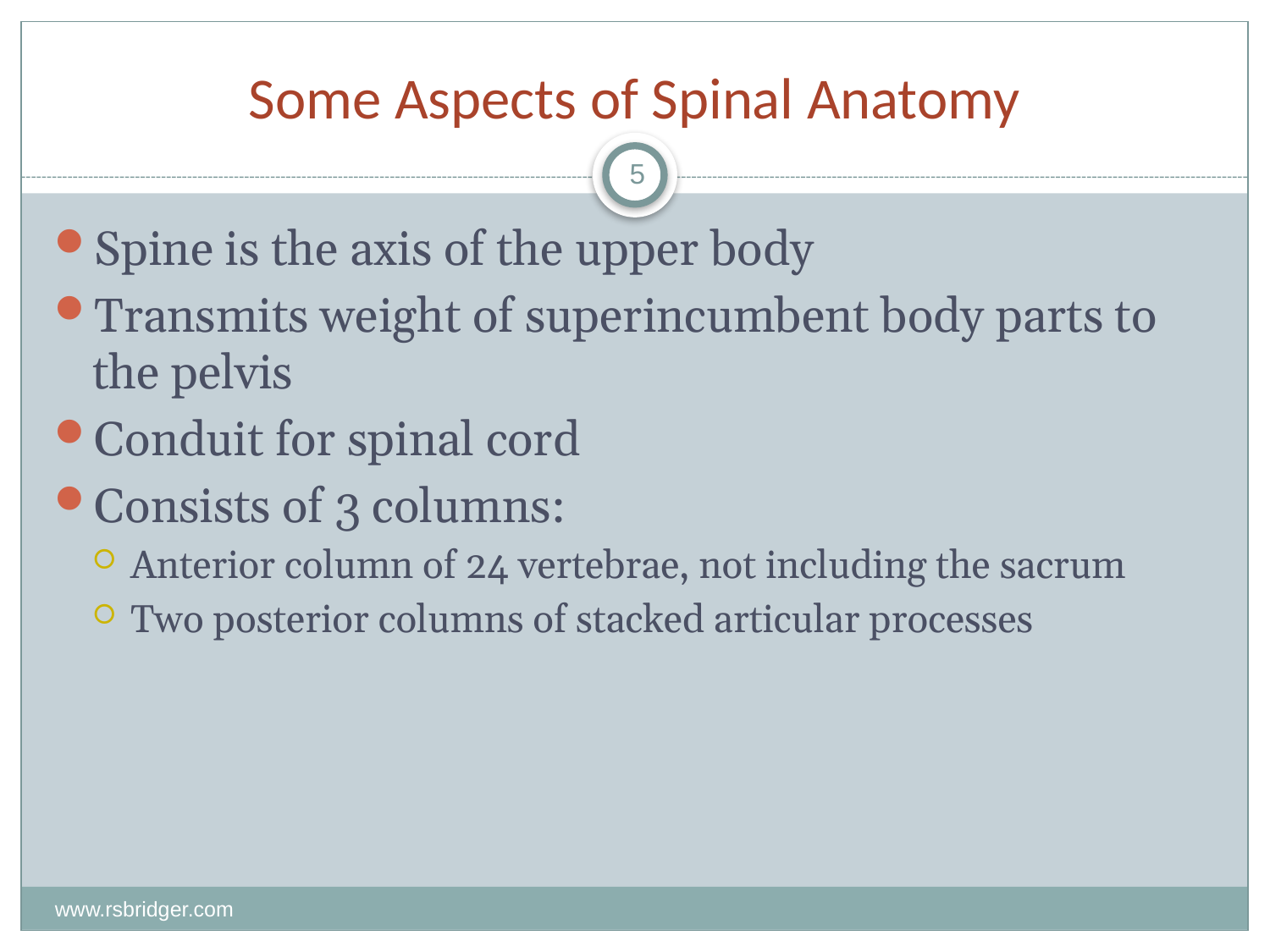

# Some Aspects of Spinal Anatomy
5
Spine is the axis of the upper body
Transmits weight of superincumbent body parts to the pelvis
Conduit for spinal cord
Consists of 3 columns:
Anterior column of 24 vertebrae, not including the sacrum
Two posterior columns of stacked articular processes

www.rsbridger.com